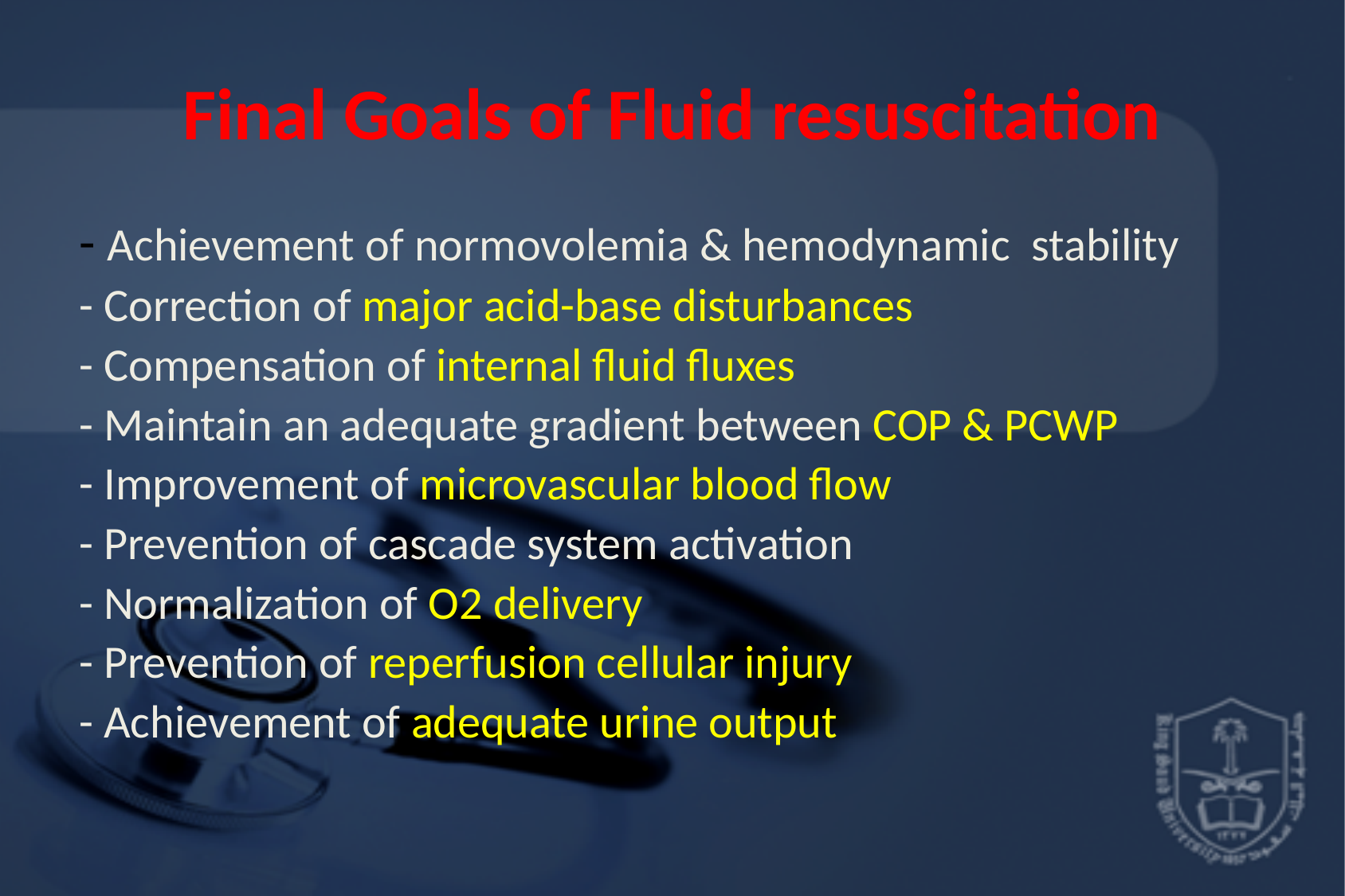

# Final Goals of Fluid resuscitation
- Achievement of normovolemia & hemodynamic  stability
- Correction of major acid-base disturbances
- Compensation of internal fluid fluxes
- Maintain an adequate gradient between COP & PCWP
- Improvement of microvascular blood flow
- Prevention of cascade system activation
- Normalization of O2 delivery
- Prevention of reperfusion cellular injury
- Achievement of adequate urine output